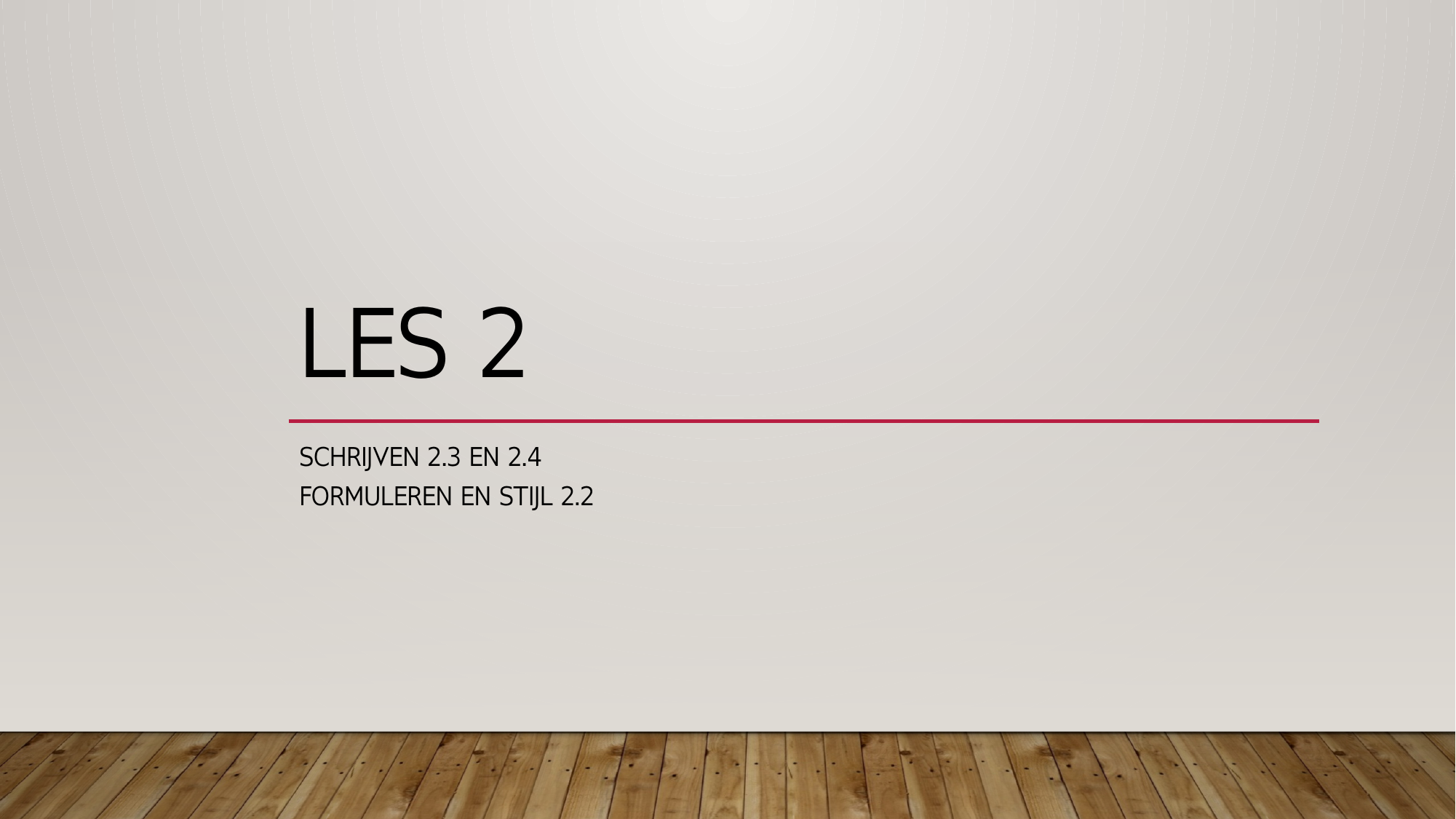

# Les 2
Schrijven 2.3 en 2.4
Formuleren en stijl 2.2